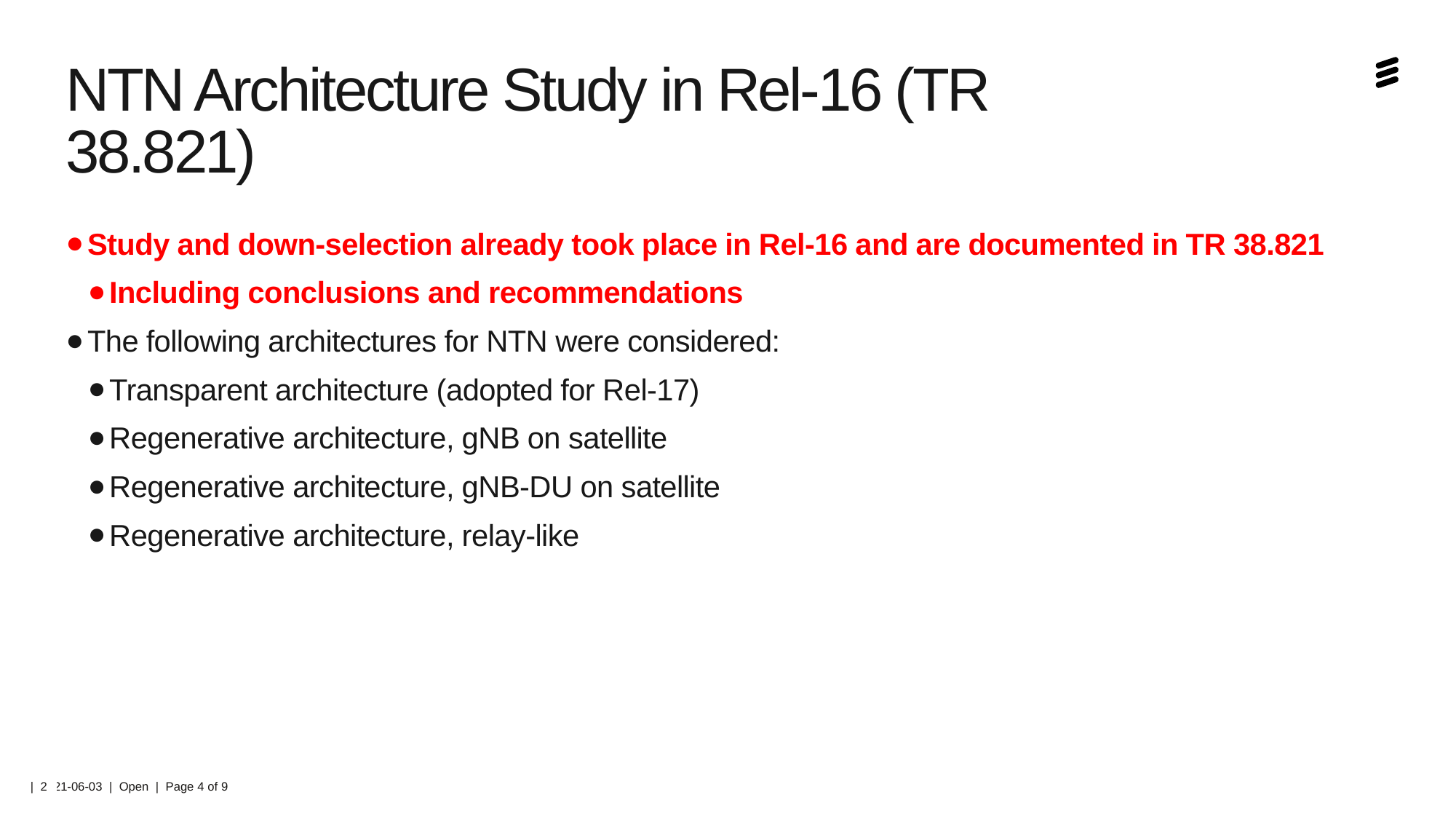

# NTN Architecture Study in Rel-16 (TR 38.821)
Study and down-selection already took place in Rel-16 and are documented in TR 38.821
Including conclusions and recommendations
The following architectures for NTN were considered:
Transparent architecture (adopted for Rel-17)
Regenerative architecture, gNB on satellite
Regenerative architecture, gNB-DU on satellite
Regenerative architecture, relay-like